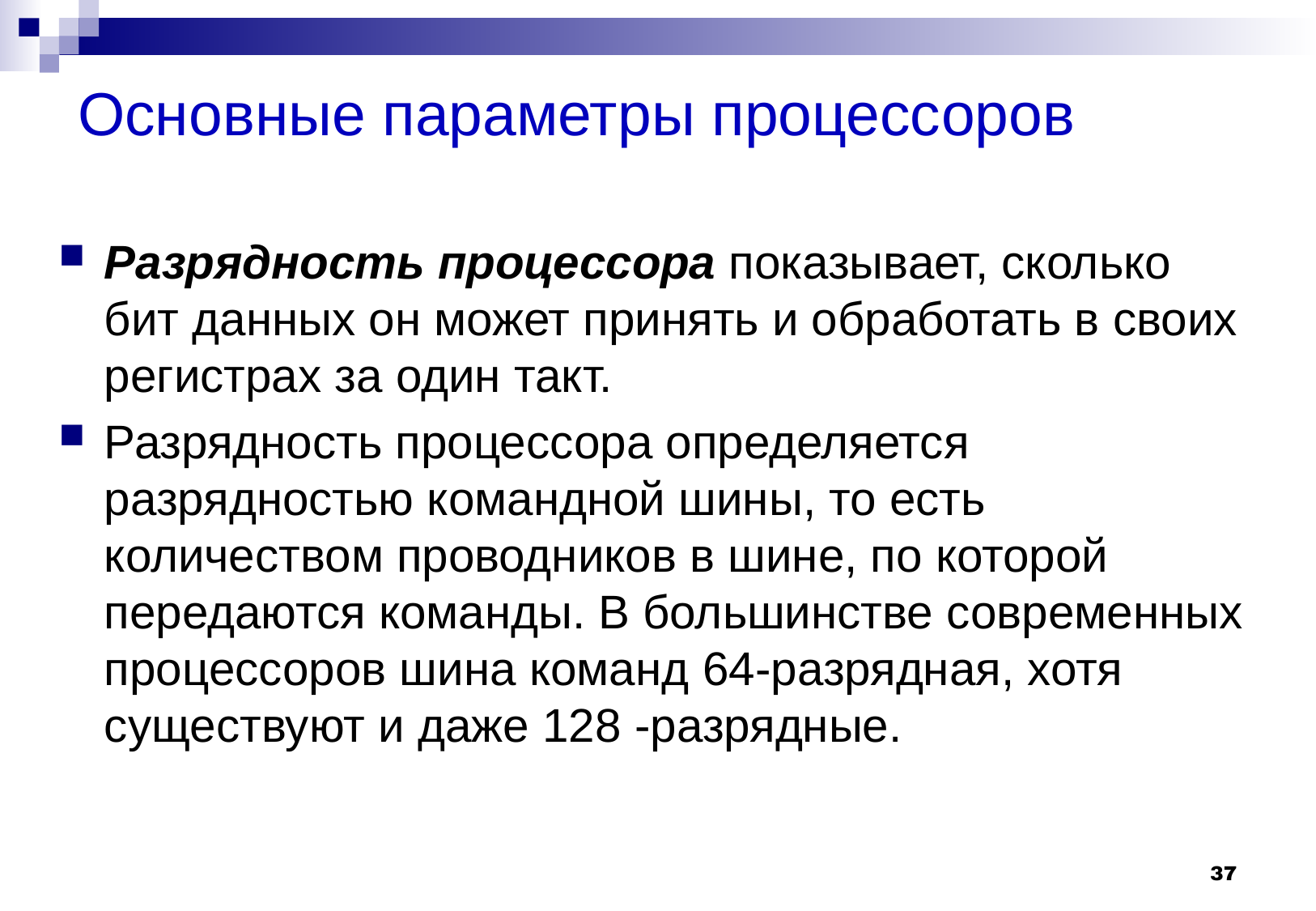

# Основные параметры процессоров
Разрядность процессора показывает, сколько бит данных он может принять и обработать в своих регистрах за один такт.
Разрядность процессора определяется разрядностью командной шины, то есть количеством проводников в шине, по которой передаются команды. В большинстве современных процессоров шина команд 64-разрядная, хотя существуют и даже 128 -разрядные.
37